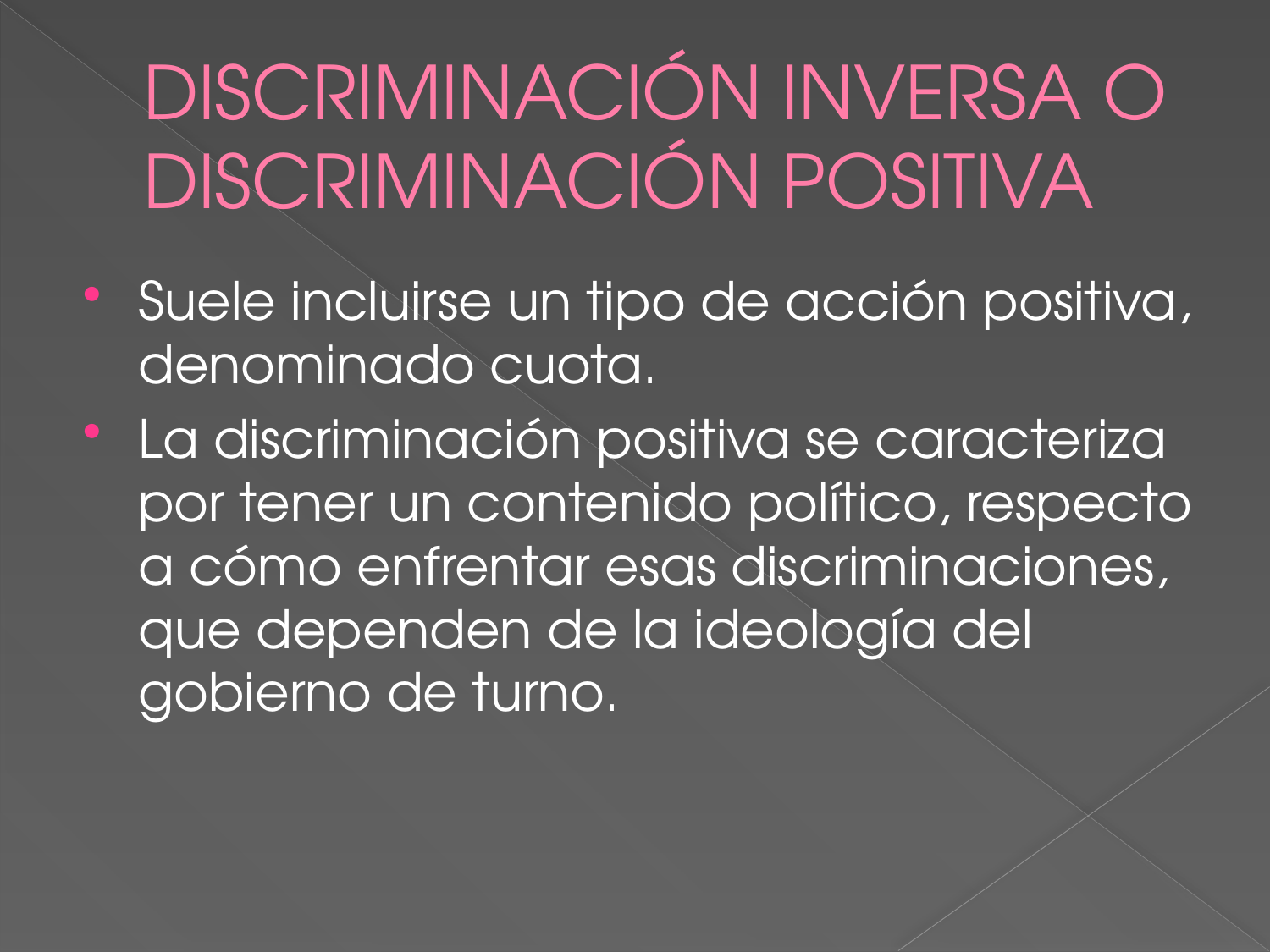

# DISCRIMINACIÓN INVERSA O DISCRIMINACIÓN POSITIVA
Suele incluirse un tipo de acción positiva, denominado cuota.
La discriminación positiva se caracteriza por tener un contenido político, respecto a cómo enfrentar esas discriminaciones, que dependen de la ideología del gobierno de turno.